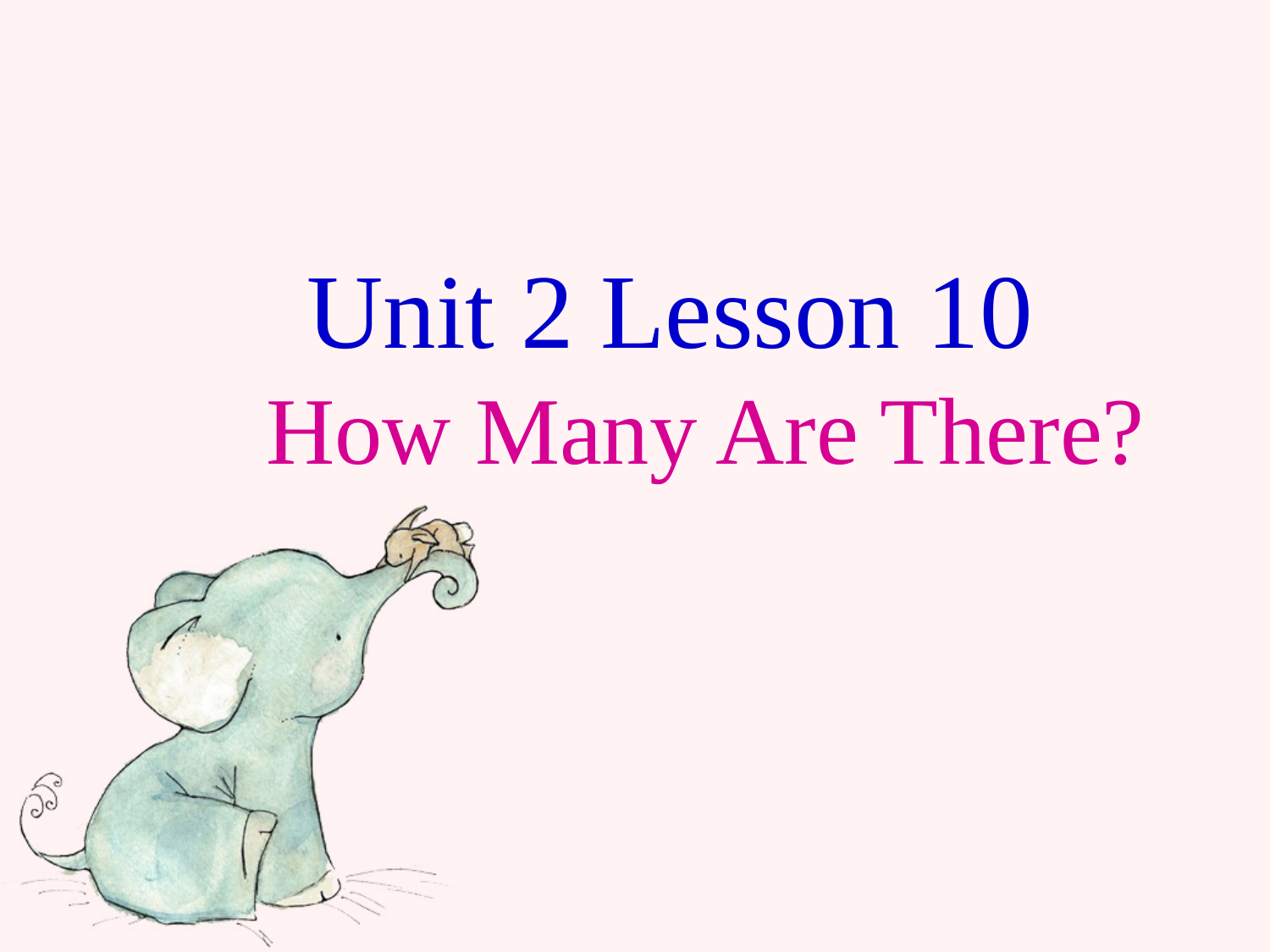

Unit 2 Lesson 10
   How Many Are There?